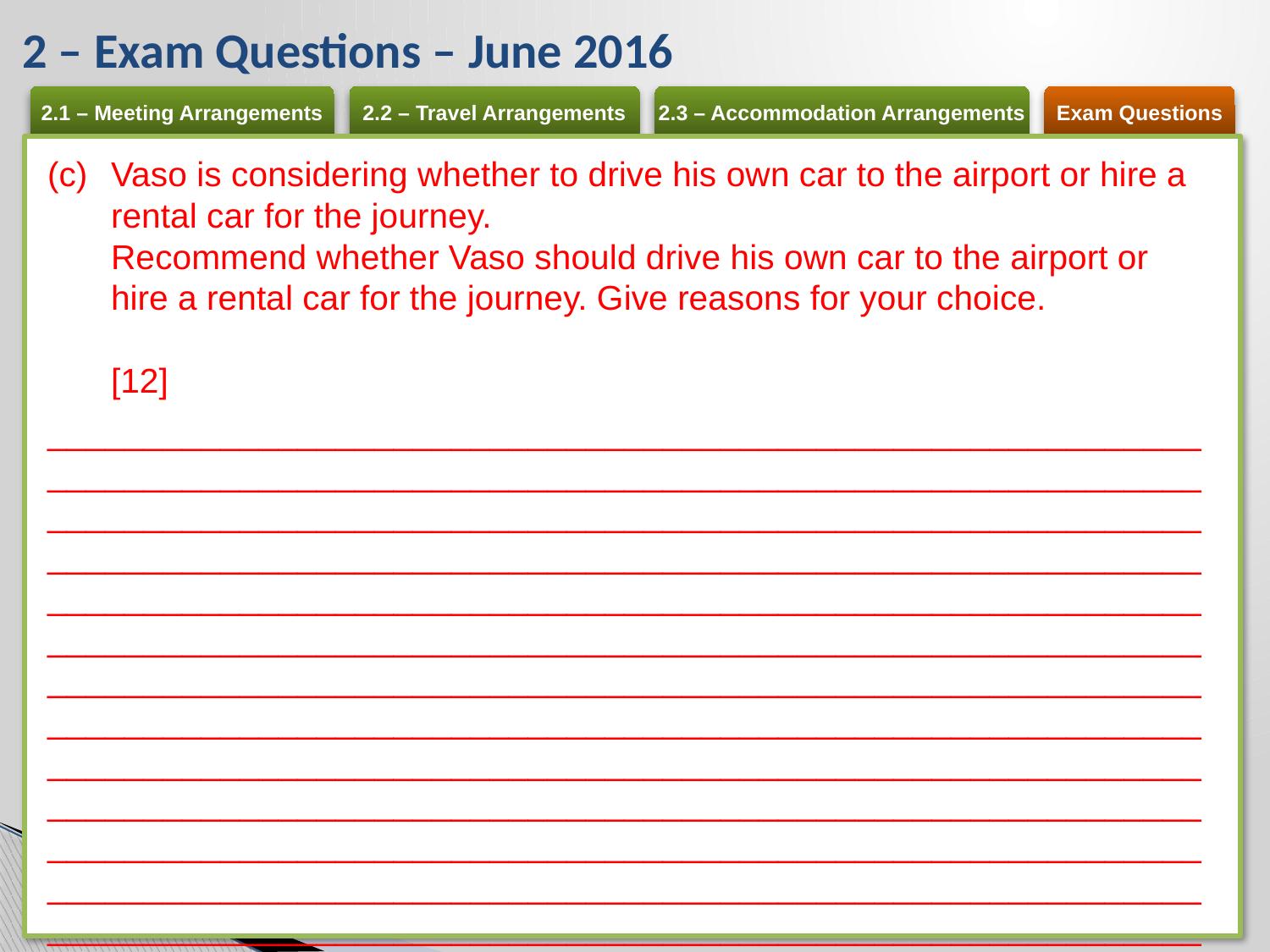

# 2 – Exam Questions – June 2016
Vaso is considering whether to drive his own car to the airport or hire a rental car for the journey.
Recommend whether Vaso should drive his own car to the airport or hire a rental car for the journey. Give reasons for your choice. 	[12]
________________________________________________________________________________________________________________________________________________________________________________________________________________________________________________________________________________________________________________________________________________________________________________________________________________________________________________________________________________________________________________________________________________________________________________________________________________________________________________________________________________________________________________________________________________________________________________________________________________________________________________________________________